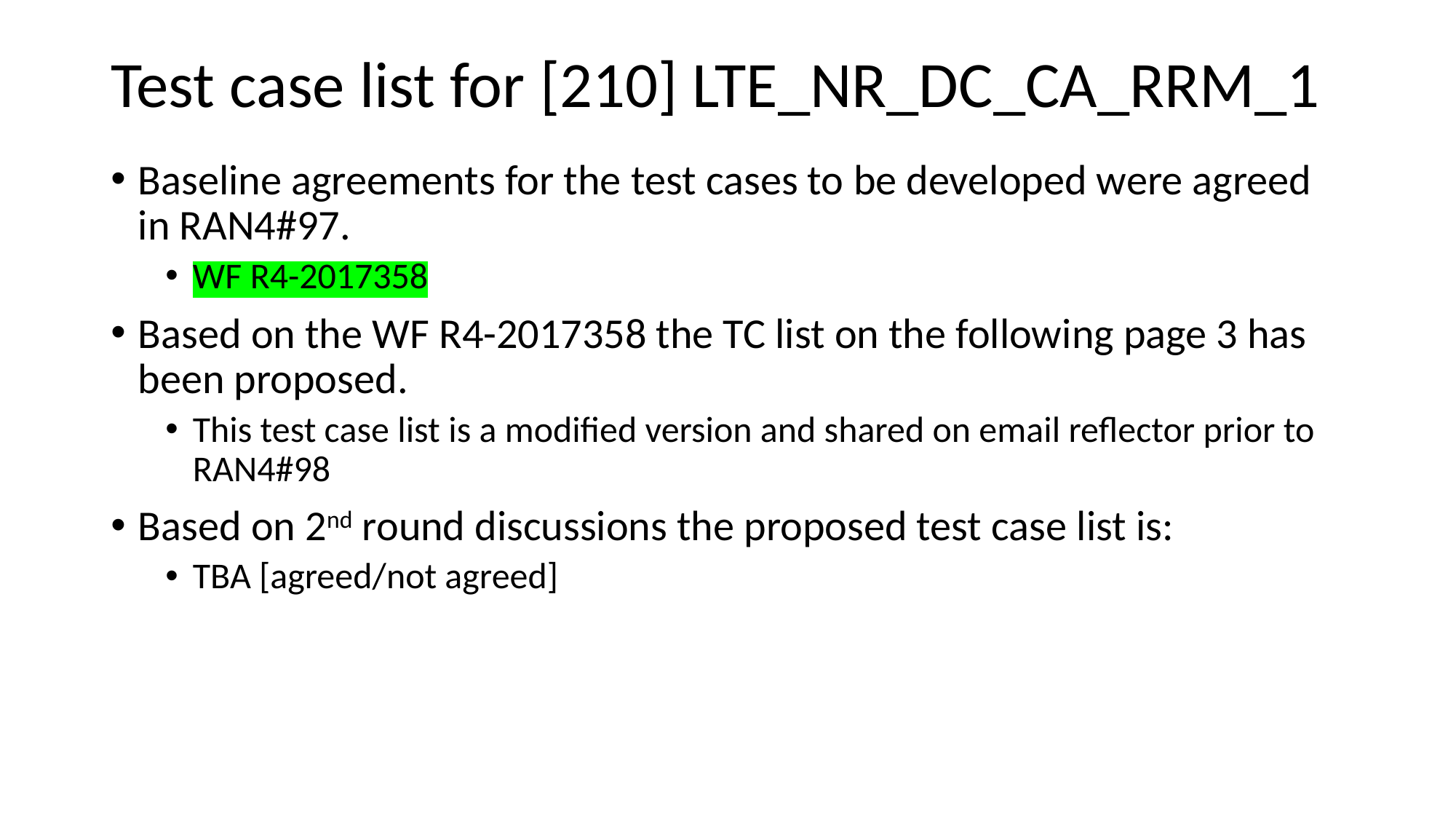

# Test case list for [210] LTE_NR_DC_CA_RRM_1
Baseline agreements for the test cases to be developed were agreed in RAN4#97.
WF R4-2017358
Based on the WF R4-2017358 the TC list on the following page 3 has been proposed.
This test case list is a modified version and shared on email reflector prior to RAN4#98
Based on 2nd round discussions the proposed test case list is:
TBA [agreed/not agreed]